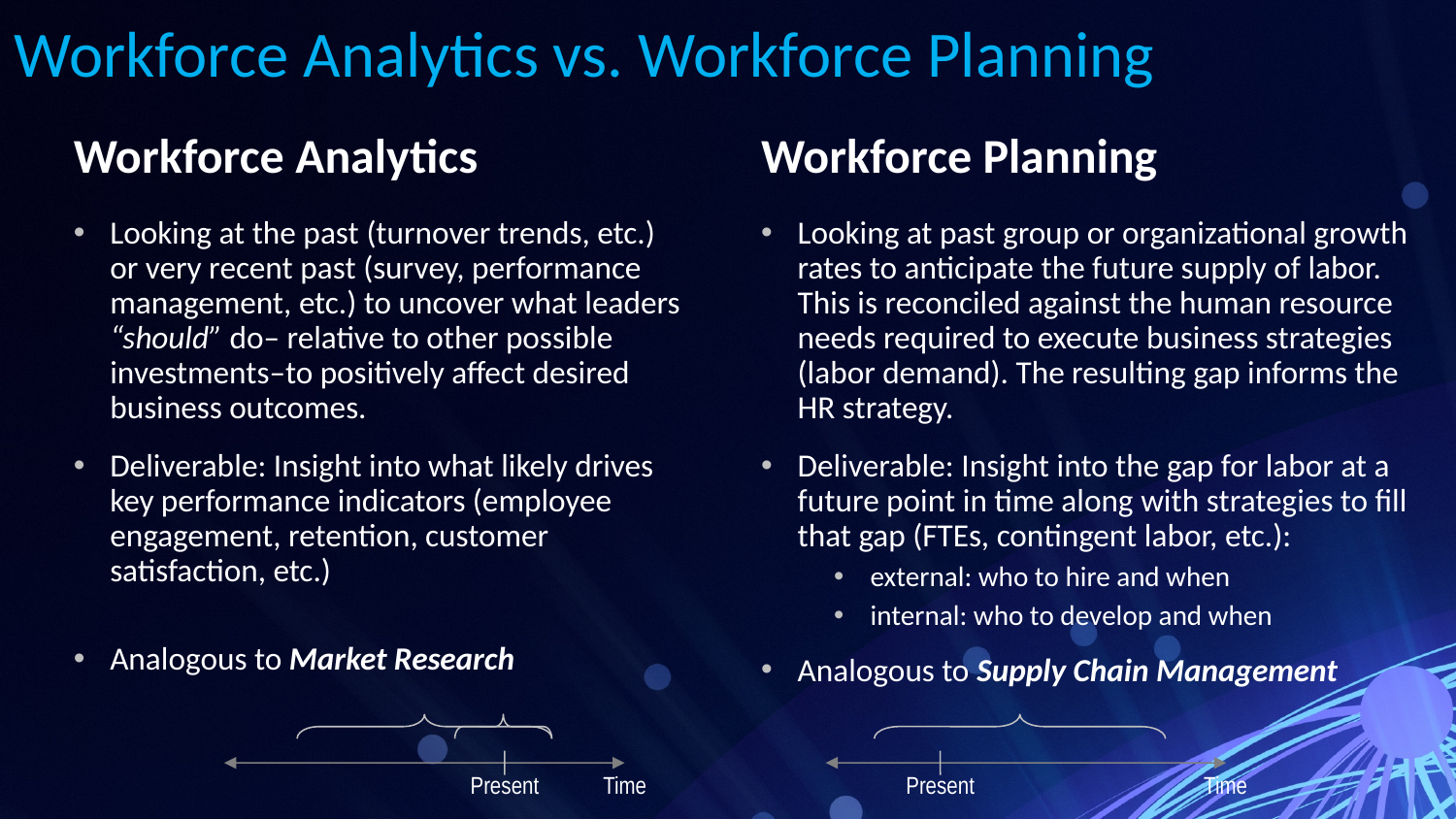

Workforce Analytics vs. Workforce Planning
Workforce Analytics
Looking at the past (turnover trends, etc.) or very recent past (survey, performance management, etc.) to uncover what leaders “should” do– relative to other possible investments–to positively affect desired business outcomes.
Deliverable: Insight into what likely drives key performance indicators (employee engagement, retention, customer satisfaction, etc.)
Analogous to Market Research
Workforce Planning
Looking at past group or organizational growth rates to anticipate the future supply of labor. This is reconciled against the human resource needs required to execute business strategies (labor demand). The resulting gap informs the HR strategy.
Deliverable: Insight into the gap for labor at a future point in time along with strategies to fill that gap (FTEs, contingent labor, etc.):
external: who to hire and when
internal: who to develop and when
Analogous to Supply Chain Management

Present
Time
Present
Time
© 2015 Talent Strategy Institute